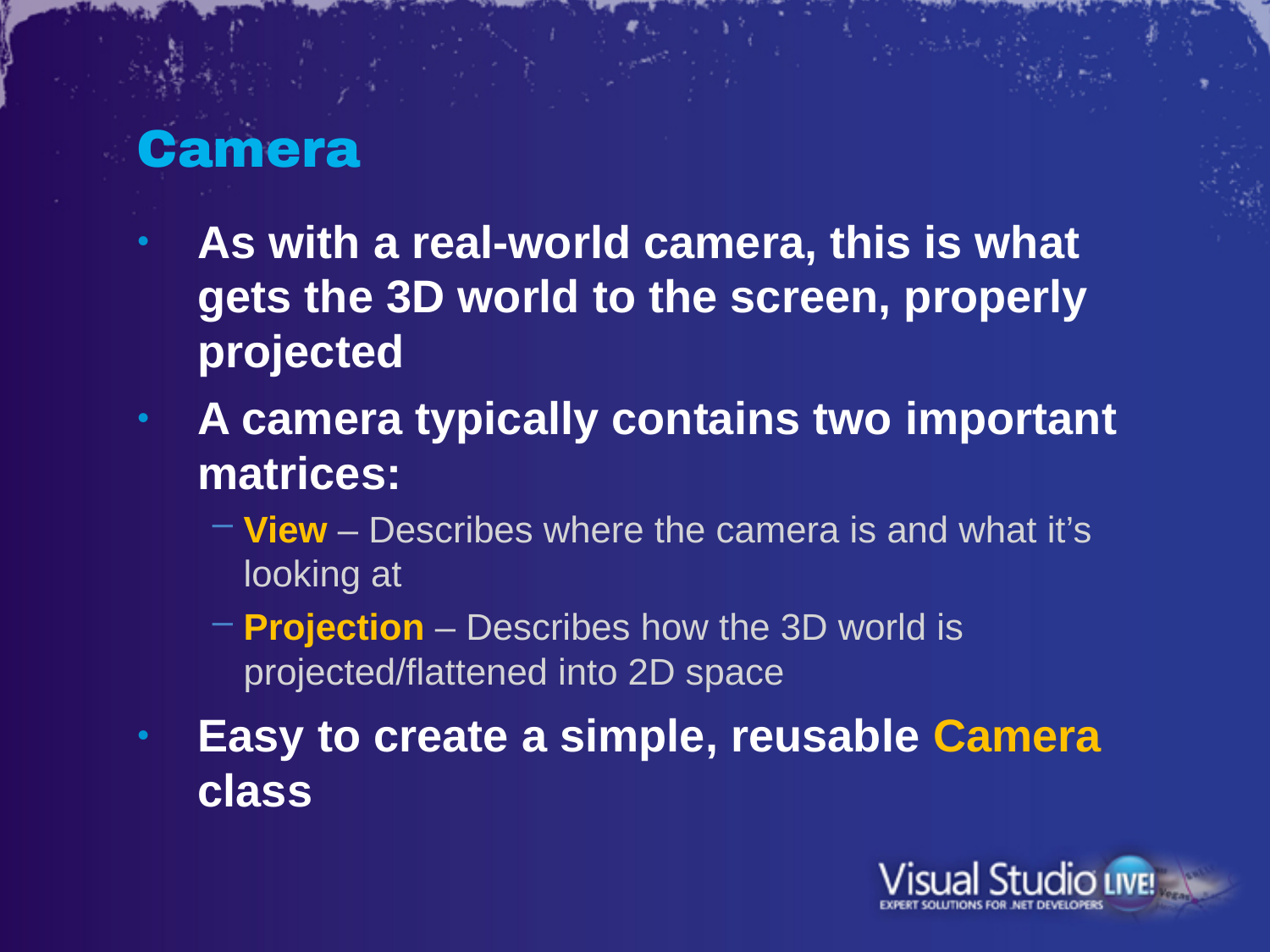

# Camera
As with a real-world camera, this is what gets the 3D world to the screen, properly projected
A camera typically contains two important matrices:
View – Describes where the camera is and what it’s looking at
Projection – Describes how the 3D world is projected/flattened into 2D space
Easy to create a simple, reusable Camera class